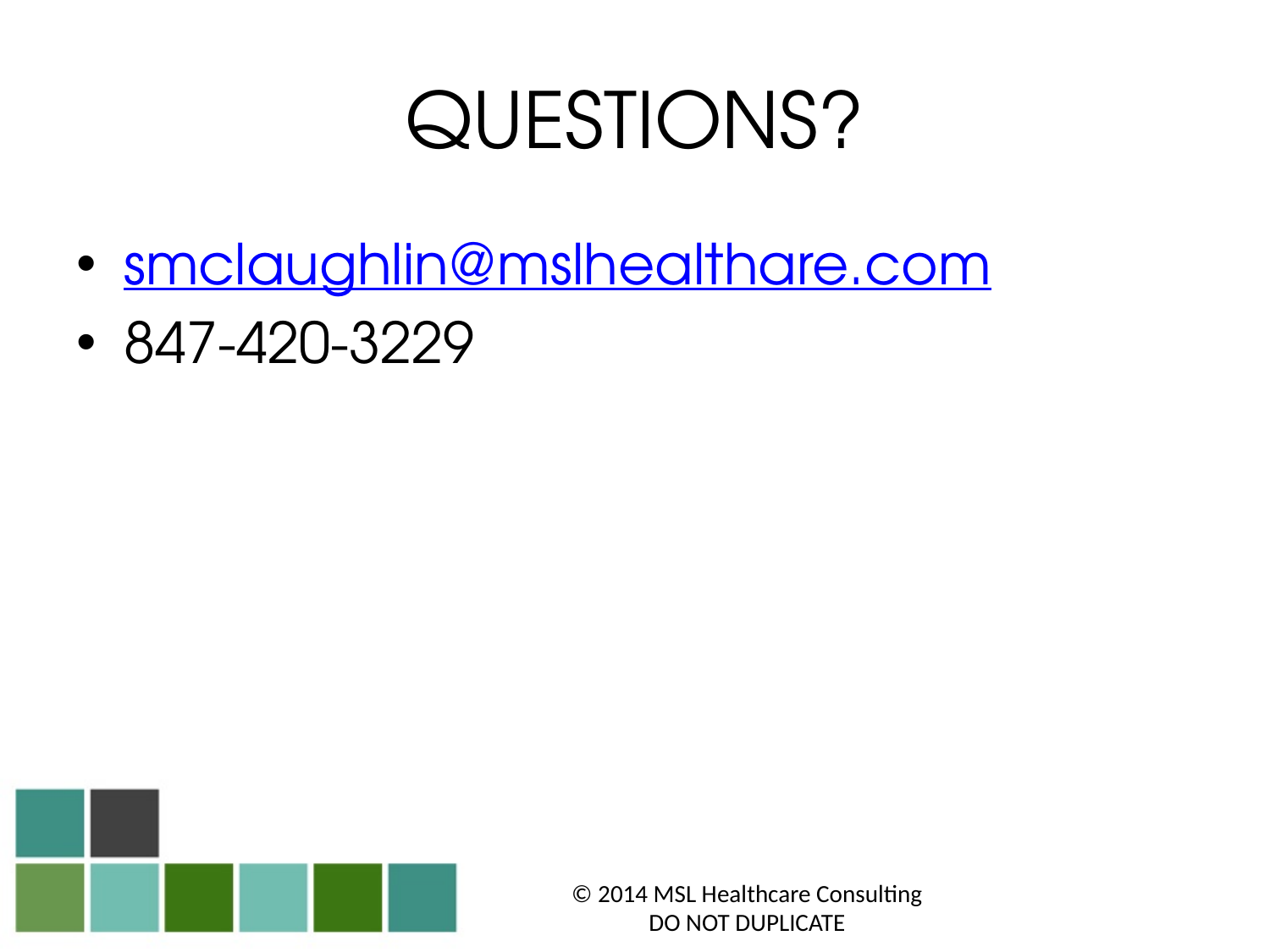

# QUESTIONS?
smclaughlin@mslhealthare.com
847-420-3229
© 2014 MSL Healthcare Consulting
DO NOT DUPLICATE